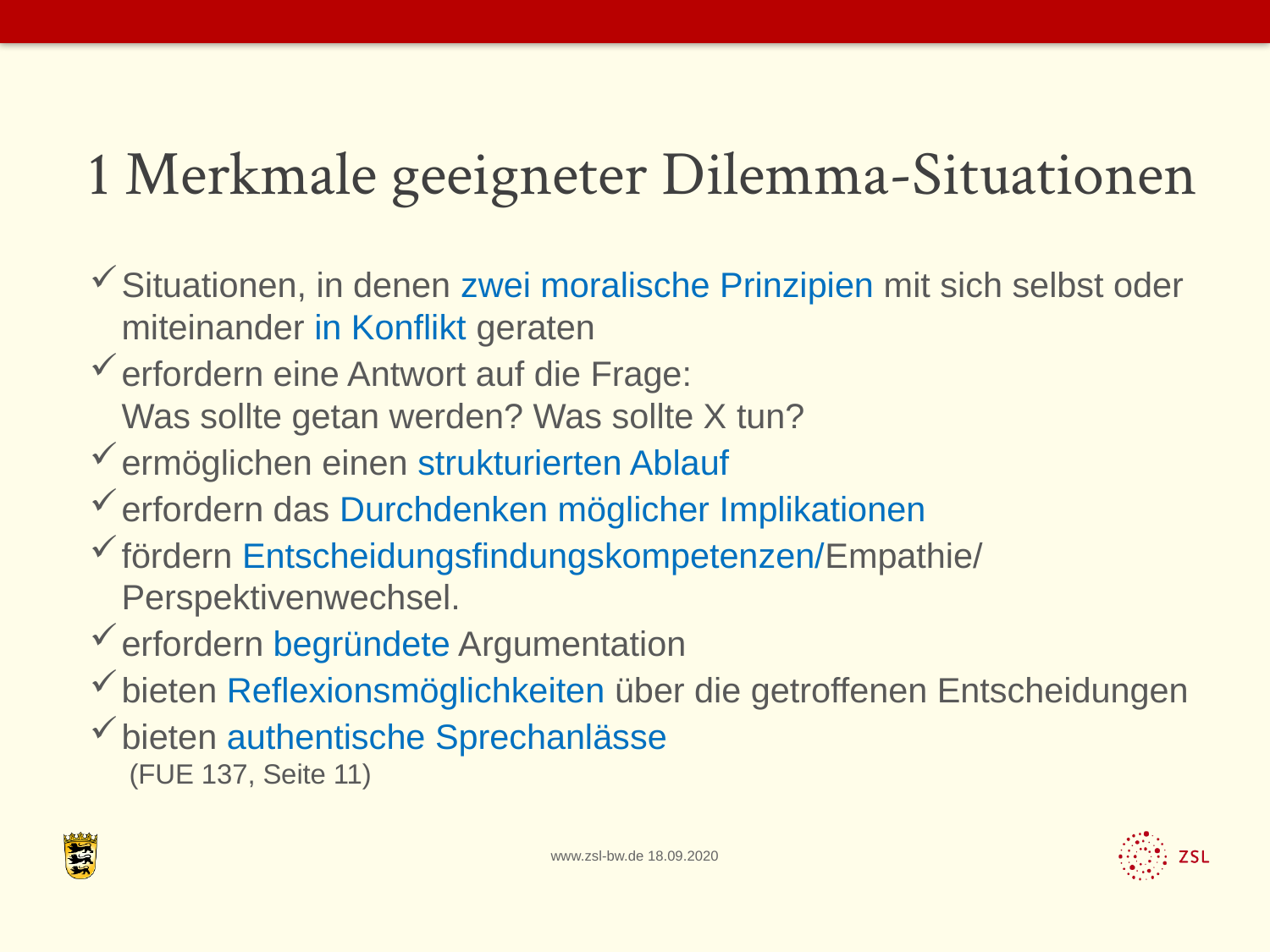

# 1 Merkmale geeigneter Dilemma-Situationen
Situationen, in denen zwei moralische Prinzipien mit sich selbst oder miteinander in Konflikt geraten
erfordern eine Antwort auf die Frage:
Was sollte getan werden? Was sollte X tun?
ermöglichen einen strukturierten Ablauf
erfordern das Durchdenken möglicher Implikationen
fördern Entscheidungsfindungskompetenzen/Empathie/
Perspektivenwechsel.
erfordern begründete Argumentation
bieten Reflexionsmöglichkeiten über die getroffenen Entscheidungen
bieten authentische Sprechanlässe
 (FUE 137, Seite 11)